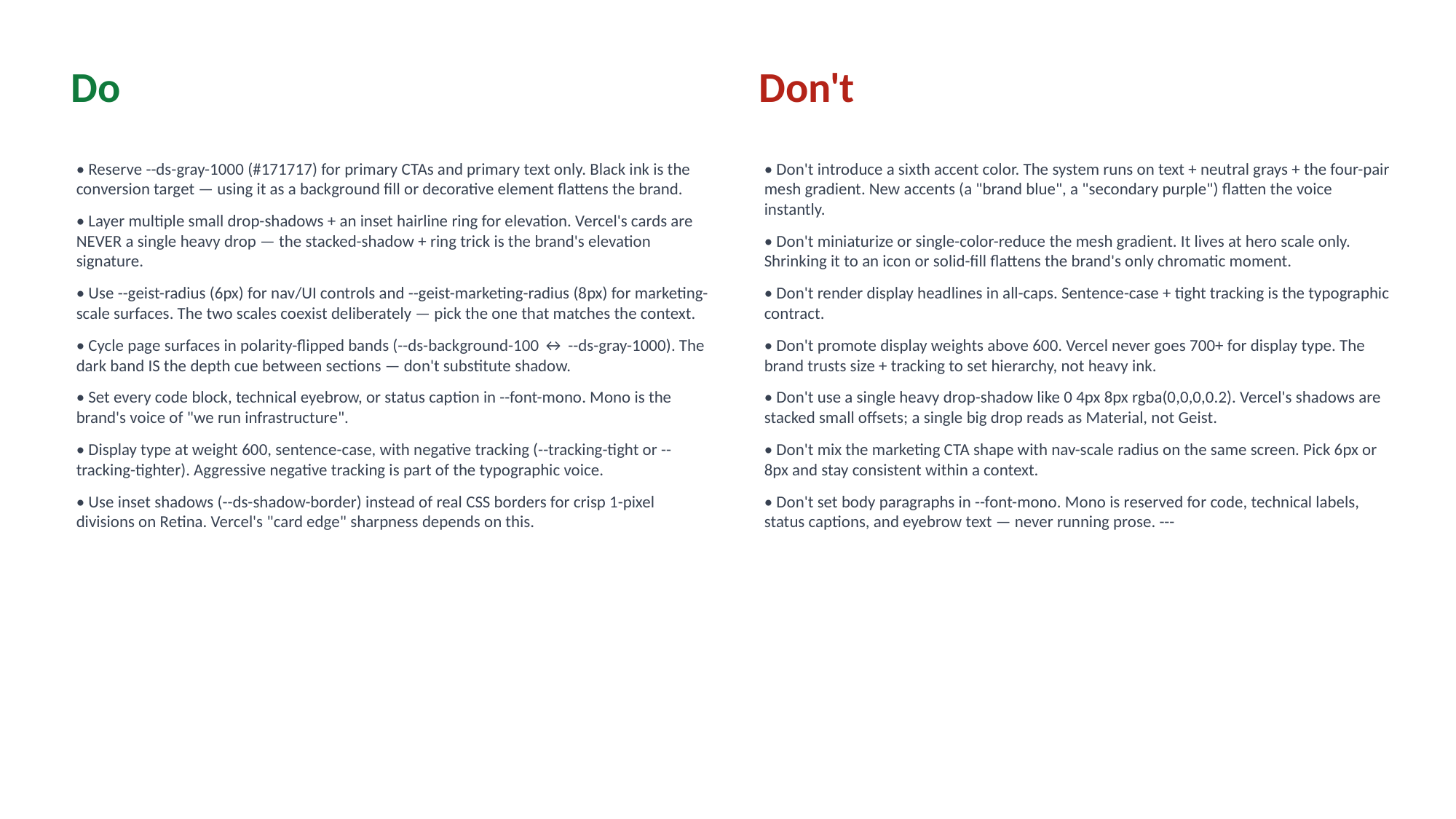

Do
Don't
• Reserve --ds-gray-1000 (#171717) for primary CTAs and primary text only. Black ink is the conversion target — using it as a background fill or decorative element flattens the brand.
• Layer multiple small drop-shadows + an inset hairline ring for elevation. Vercel's cards are NEVER a single heavy drop — the stacked-shadow + ring trick is the brand's elevation signature.
• Use --geist-radius (6px) for nav/UI controls and --geist-marketing-radius (8px) for marketing-scale surfaces. The two scales coexist deliberately — pick the one that matches the context.
• Cycle page surfaces in polarity-flipped bands (--ds-background-100 ↔ --ds-gray-1000). The dark band IS the depth cue between sections — don't substitute shadow.
• Set every code block, technical eyebrow, or status caption in --font-mono. Mono is the brand's voice of "we run infrastructure".
• Display type at weight 600, sentence-case, with negative tracking (--tracking-tight or --tracking-tighter). Aggressive negative tracking is part of the typographic voice.
• Use inset shadows (--ds-shadow-border) instead of real CSS borders for crisp 1-pixel divisions on Retina. Vercel's "card edge" sharpness depends on this.
• Don't introduce a sixth accent color. The system runs on text + neutral grays + the four-pair mesh gradient. New accents (a "brand blue", a "secondary purple") flatten the voice instantly.
• Don't miniaturize or single-color-reduce the mesh gradient. It lives at hero scale only. Shrinking it to an icon or solid-fill flattens the brand's only chromatic moment.
• Don't render display headlines in all-caps. Sentence-case + tight tracking is the typographic contract.
• Don't promote display weights above 600. Vercel never goes 700+ for display type. The brand trusts size + tracking to set hierarchy, not heavy ink.
• Don't use a single heavy drop-shadow like 0 4px 8px rgba(0,0,0,0.2). Vercel's shadows are stacked small offsets; a single big drop reads as Material, not Geist.
• Don't mix the marketing CTA shape with nav-scale radius on the same screen. Pick 6px or 8px and stay consistent within a context.
• Don't set body paragraphs in --font-mono. Mono is reserved for code, technical labels, status captions, and eyebrow text — never running prose. ---